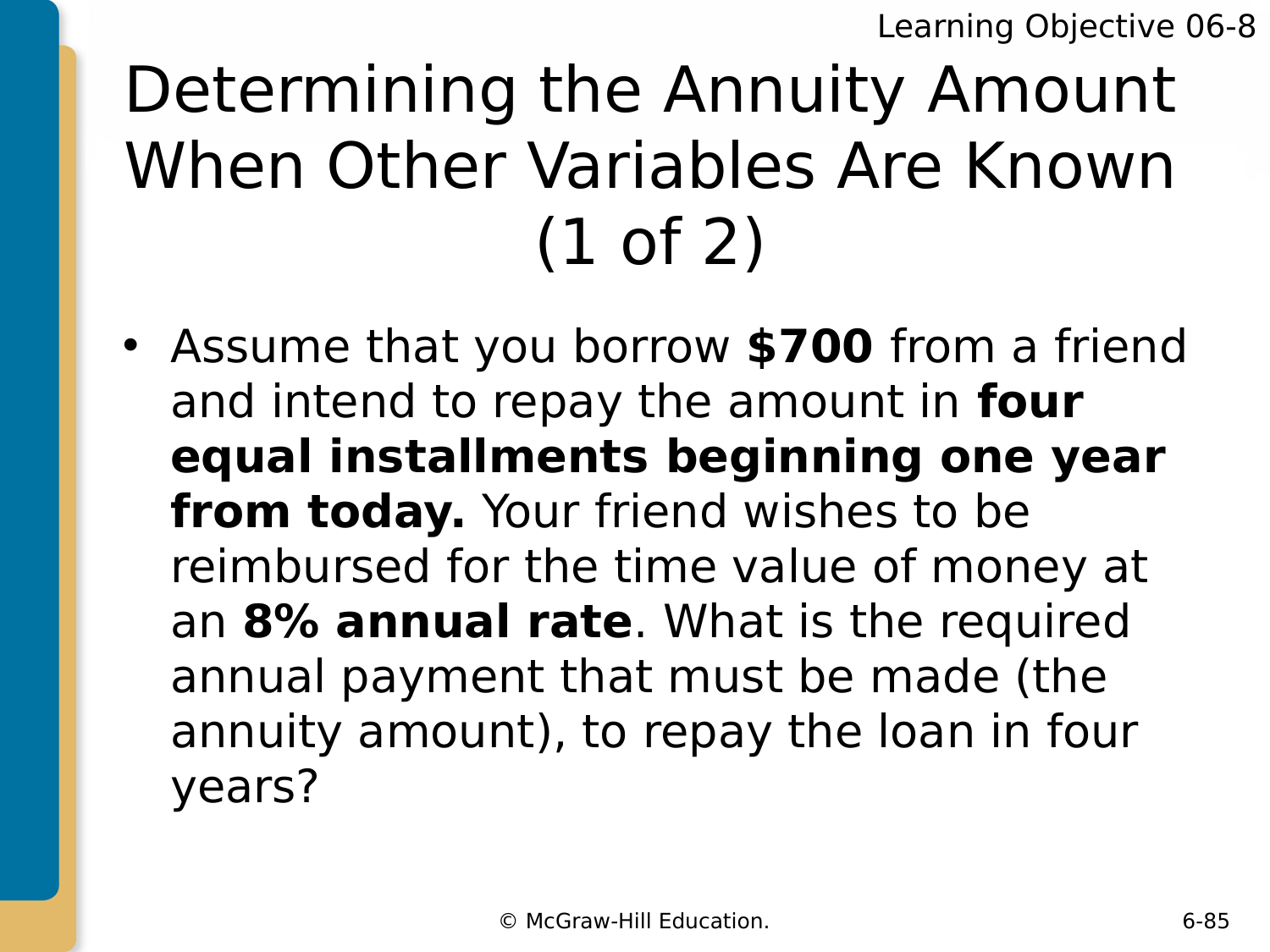

Learning Objective 06-8
# Determining the Annuity Amount When Other Variables Are Known (1 of 2)
Assume that you borrow $700 from a friend and intend to repay the amount in four equal installments beginning one year from today. Your friend wishes to be reimbursed for the time value of money at an 8% annual rate. What is the required annual payment that must be made (the annuity amount), to repay the loan in four years?